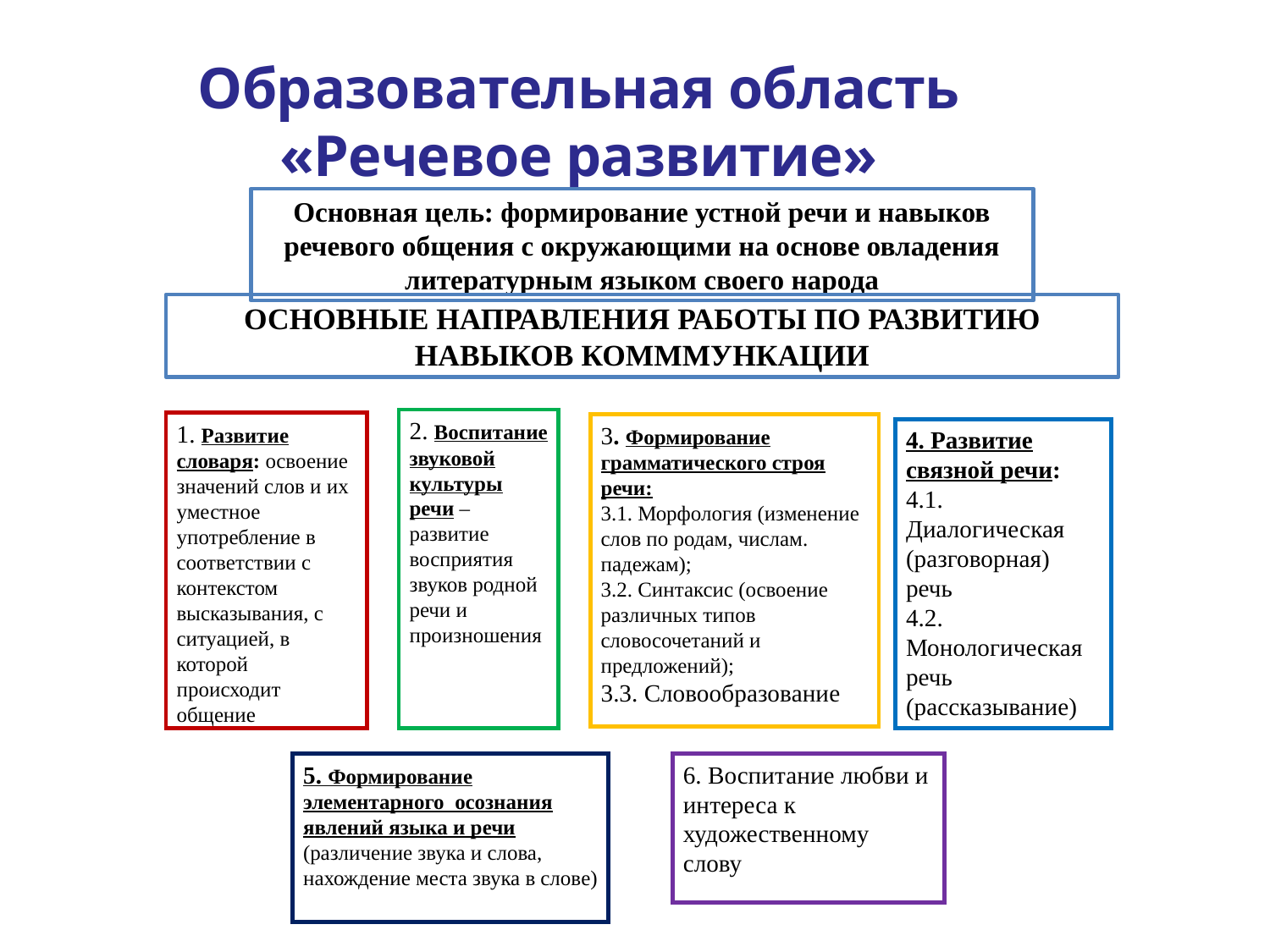

Образовательная область «Речевое развитие»
Основная цель: формирование устной речи и навыков речевого общения с окружающими на основе овладения литературным языком своего народа
ОСНОВНЫЕ НАПРАВЛЕНИЯ РАБОТЫ ПО РАЗВИТИЮ НАВЫКОВ КОМММУНКАЦИИ
2. Воспитание звуковой культуры речи – развитие восприятия звуков родной речи и произношения
1. Развитие словаря: освоение значений слов и их уместное употребление в соответствии с контекстом высказывания, с ситуацией, в которой происходит общение
3. Формирование грамматического строя речи:
3.1. Морфология (изменение слов по родам, числам. падежам);
3.2. Синтаксис (освоение различных типов словосочетаний и предложений);
3.3. Словообразование
4. Развитие связной речи:
4.1. Диалогическая (разговорная) речь
4.2. Монологическая речь (рассказывание)
5. Формирование элементарного  осознания явлений языка и речи (различение звука и слова, нахождение места звука в слове)
6. Воспитание любви и интереса к художественному слову